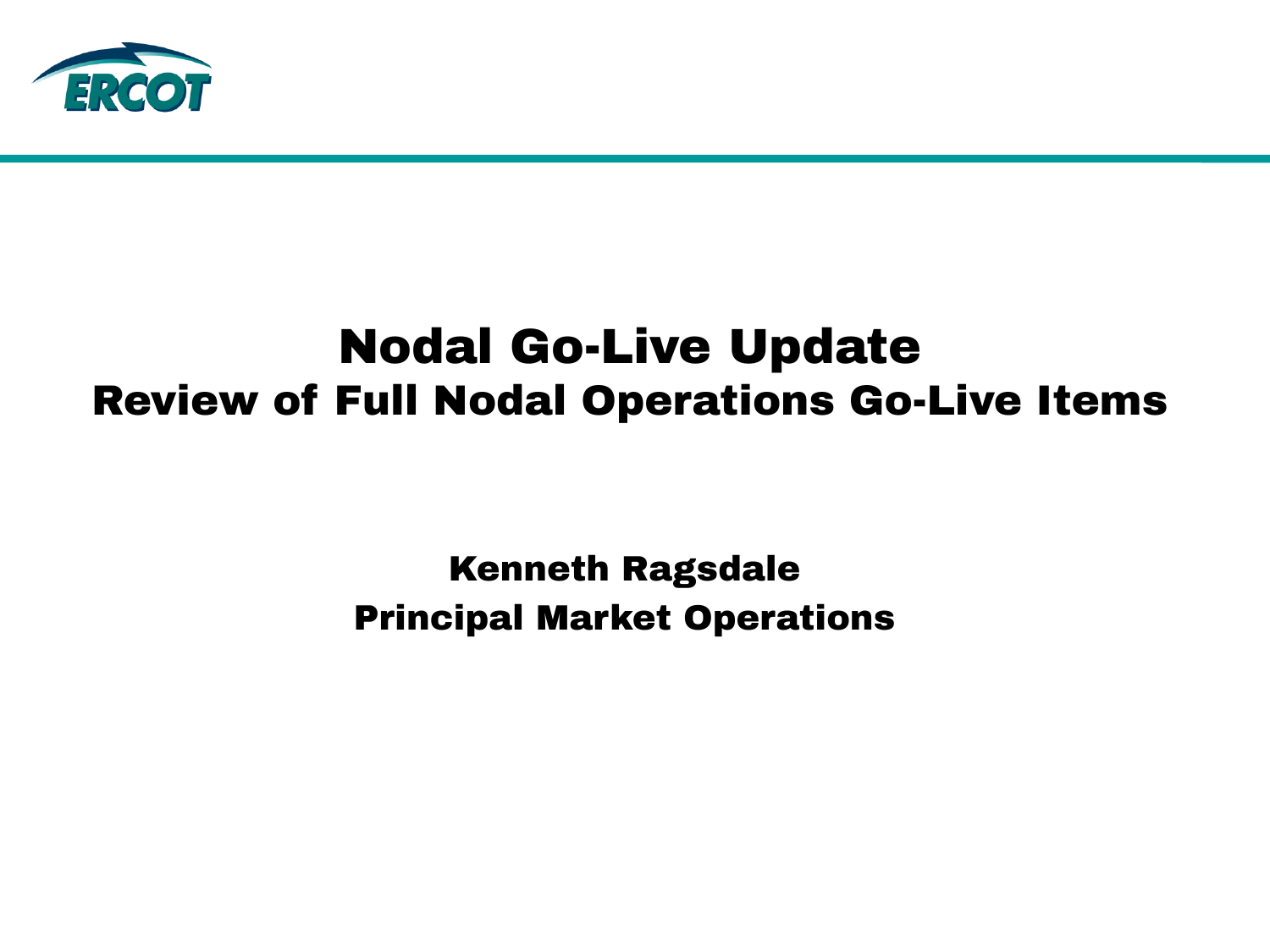

# Nodal Go-Live Update Review of Full Nodal Operations Go-Live Items
Kenneth Ragsdale
Principal Market Operations